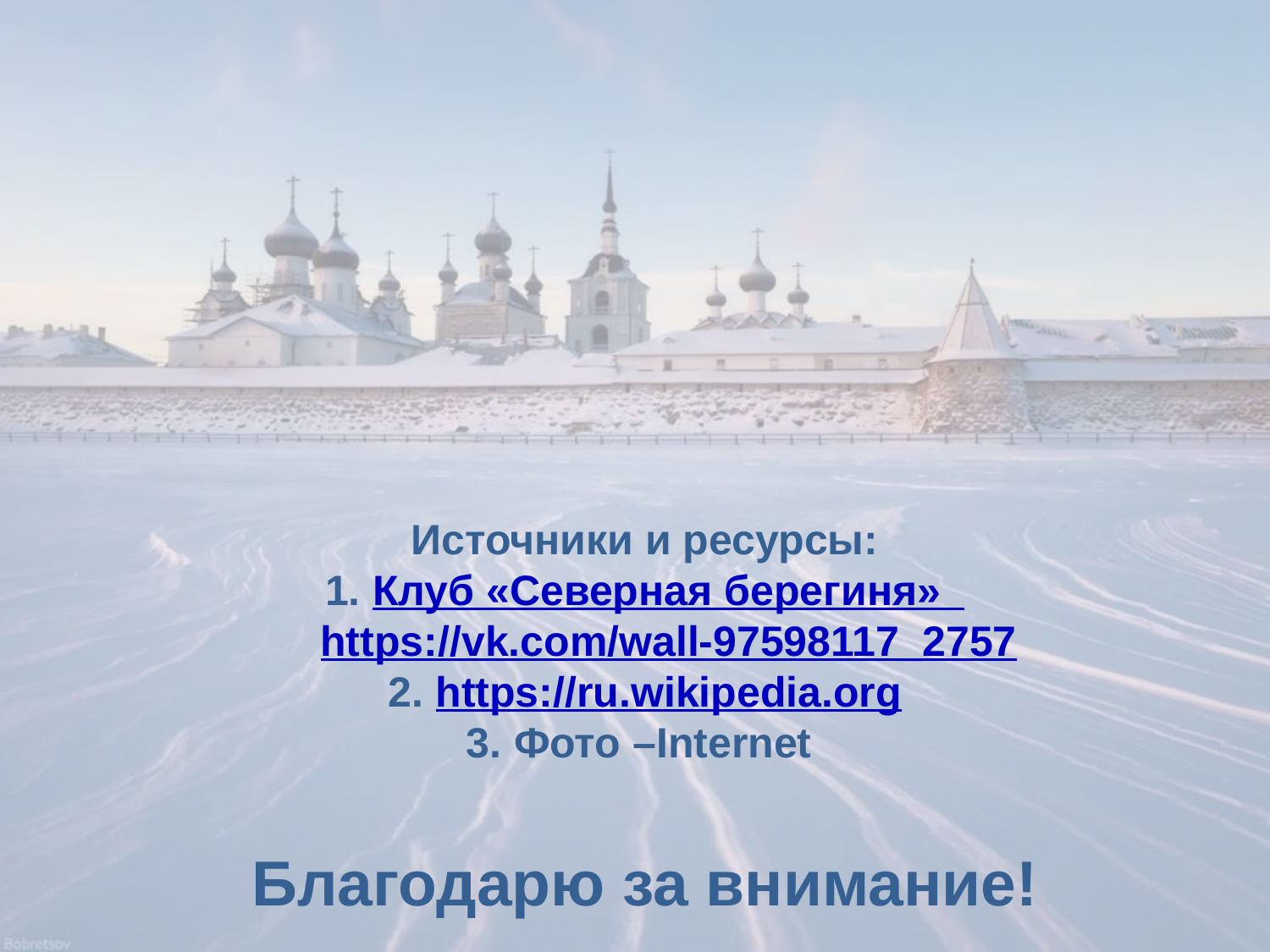

Источники и ресурсы:
Клуб «Северная берегиня»  https://vk.com/wall-97598117_2757
https://ru.wikipedia.org
Фото –Internet

Благодарю за внимание!